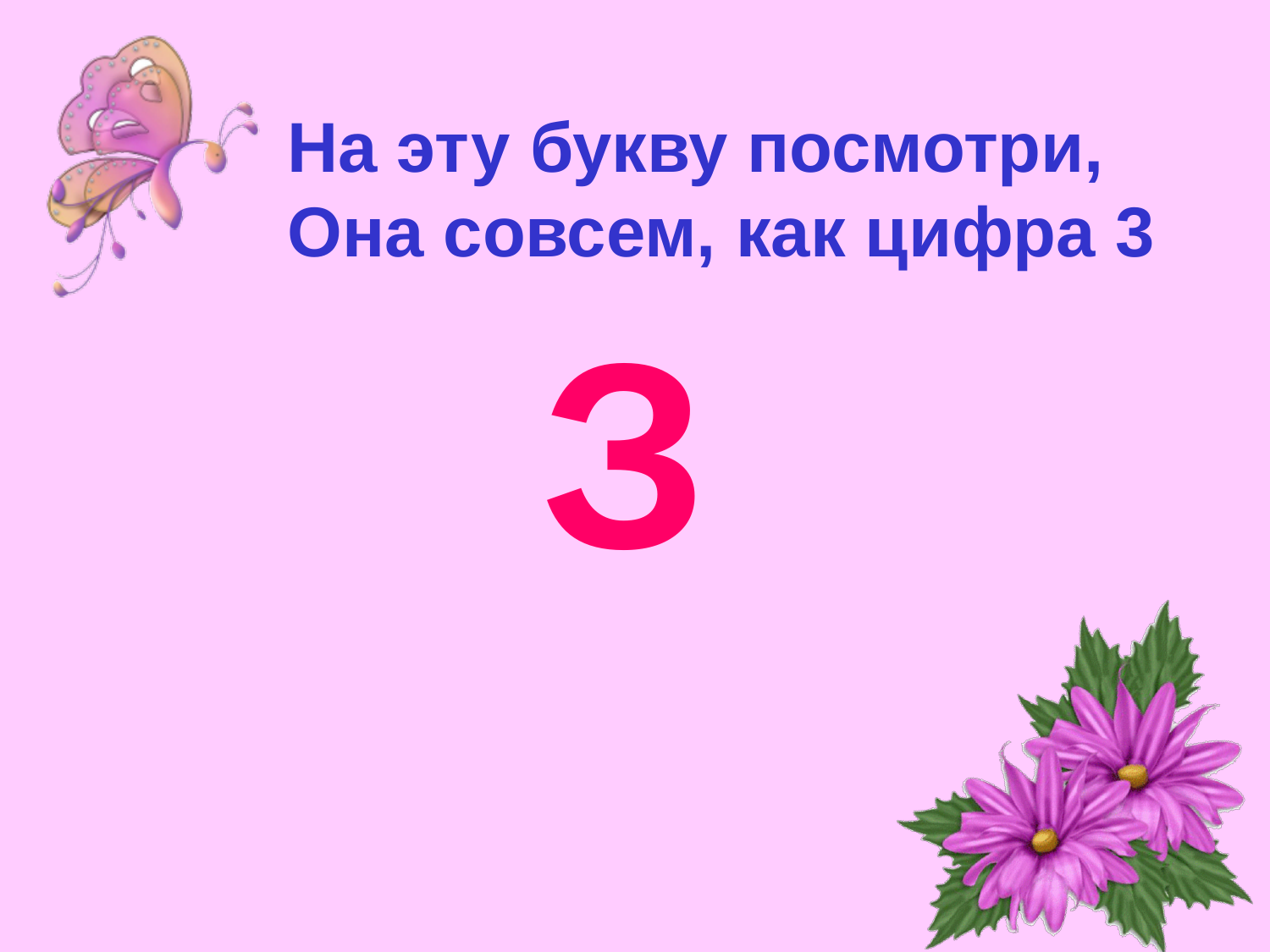

На эту букву посмотри,
Она совсем, как цифра 3
З